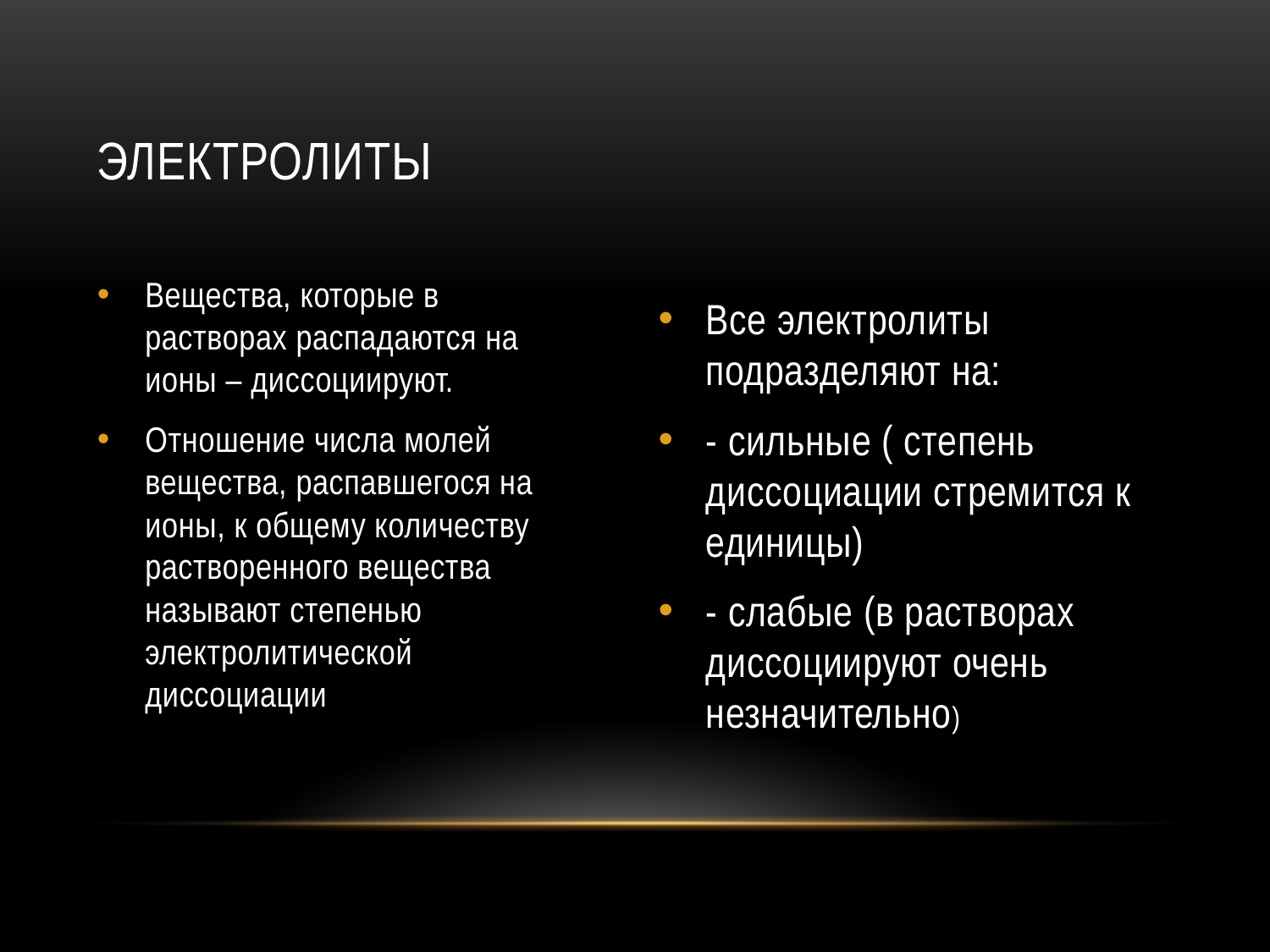

# Электролиты
Вещества, которые в растворах распадаются на ионы – диссоциируют.
Отношение числа молей вещества, распавшегося на ионы, к общему количеству растворенного вещества называют степенью электролитической диссоциации
Все электролиты подразделяют на:
- сильные ( степень диссоциации стремится к единицы)
- слабые (в растворах диссоциируют очень незначительно)